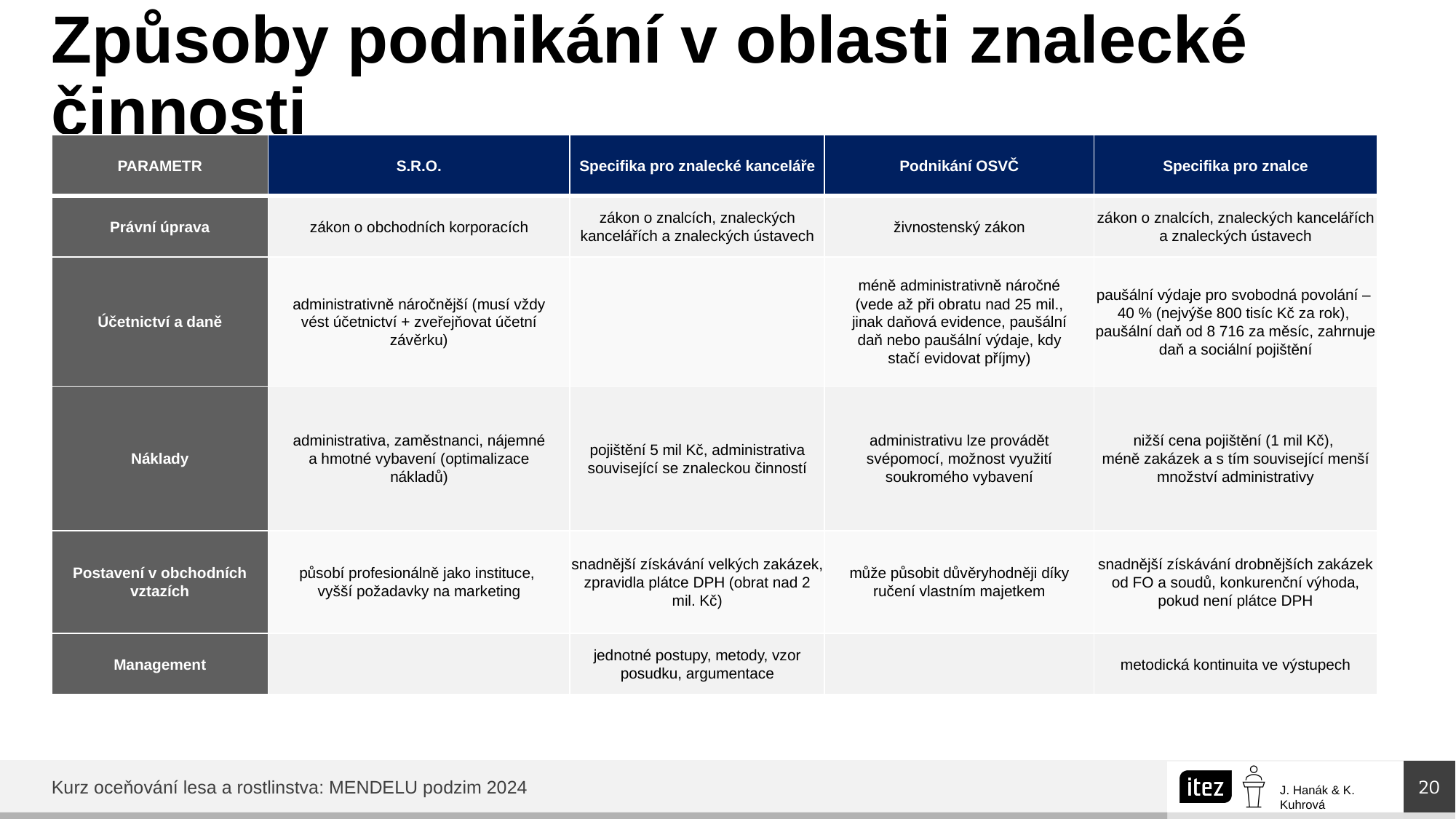

# Způsoby podnikání v oblasti znalecké činnosti
| PARAMETR | S.R.O. | Specifika pro znalecké kanceláře | Podnikání OSVČ | Specifika pro znalce |
| --- | --- | --- | --- | --- |
| Právní úprava | zákon o obchodních korporacích | zákon o znalcích, znaleckých kancelářích a znaleckých ústavech | živnostenský zákon | zákon o znalcích, znaleckých kancelářích a znaleckých ústavech |
| Účetnictví a daně | administrativně náročnější (musí vždy vést účetnictví + zveřejňovat účetní závěrku) |  | méně administrativně náročné (vede až při obratu nad 25 mil., jinak daňová evidence, paušální daň nebo paušální výdaje, kdy stačí evidovat příjmy) | paušální výdaje pro svobodná povolání – 40 % (nejvýše 800 tisíc Kč za rok), paušální daň od 8 716 za měsíc, zahrnuje daň a sociální pojištění |
| Náklady | administrativa, zaměstnanci, nájemné a hmotné vybavení (optimalizace nákladů) | pojištění 5 mil Kč, administrativa související se znaleckou činností | administrativu lze provádět svépomocí, možnost využití soukromého vybavení | nižší cena pojištění (1 mil Kč), méně zakázek a s tím související menší množství administrativy |
| Postavení v obchodních vztazích | působí profesionálně jako instituce, vyšší požadavky na marketing | snadnější získávání velkých zakázek, zpravidla plátce DPH (obrat nad 2 mil. Kč) | může působit důvěryhodněji díky ručení vlastním majetkem | snadnější získávání drobnějších zakázek od FO a soudů, konkurenční výhoda, pokud není plátce DPH |
| Management |  | jednotné postupy, metody, vzor posudku, argumentace |  | metodická kontinuita ve výstupech |
20
Kurz oceňování lesa a rostlinstva: MENDELU podzim 2024